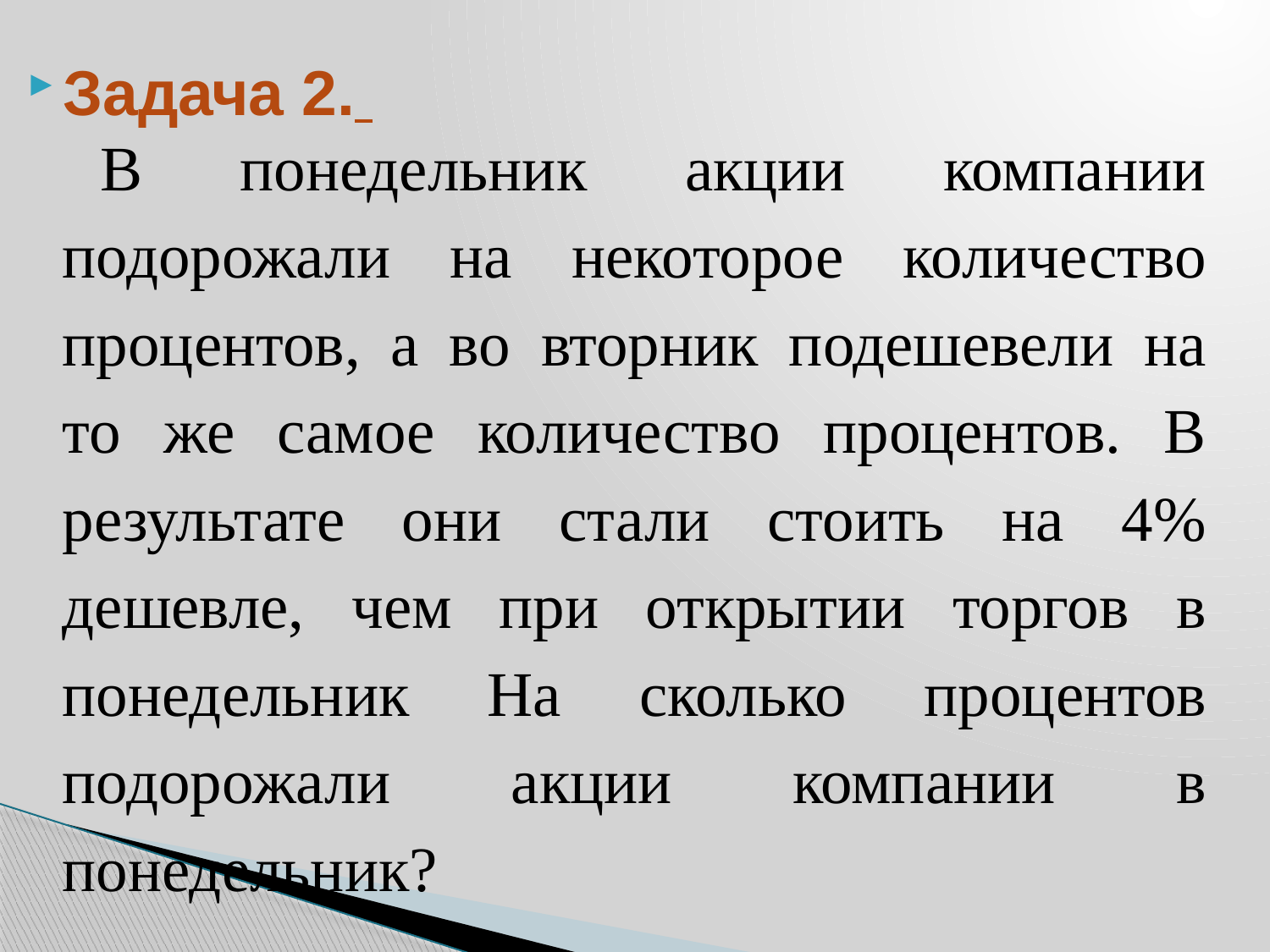

Задача 2.

В понедельник акции компании подорожали на некоторое количество процентов, а во вторник подешевели на то же самое количество процентов. В результате они стали стоить на 4% дешевле, чем при открытии торгов в понедельник На сколько процентов подорожали акции компании в понедельник?